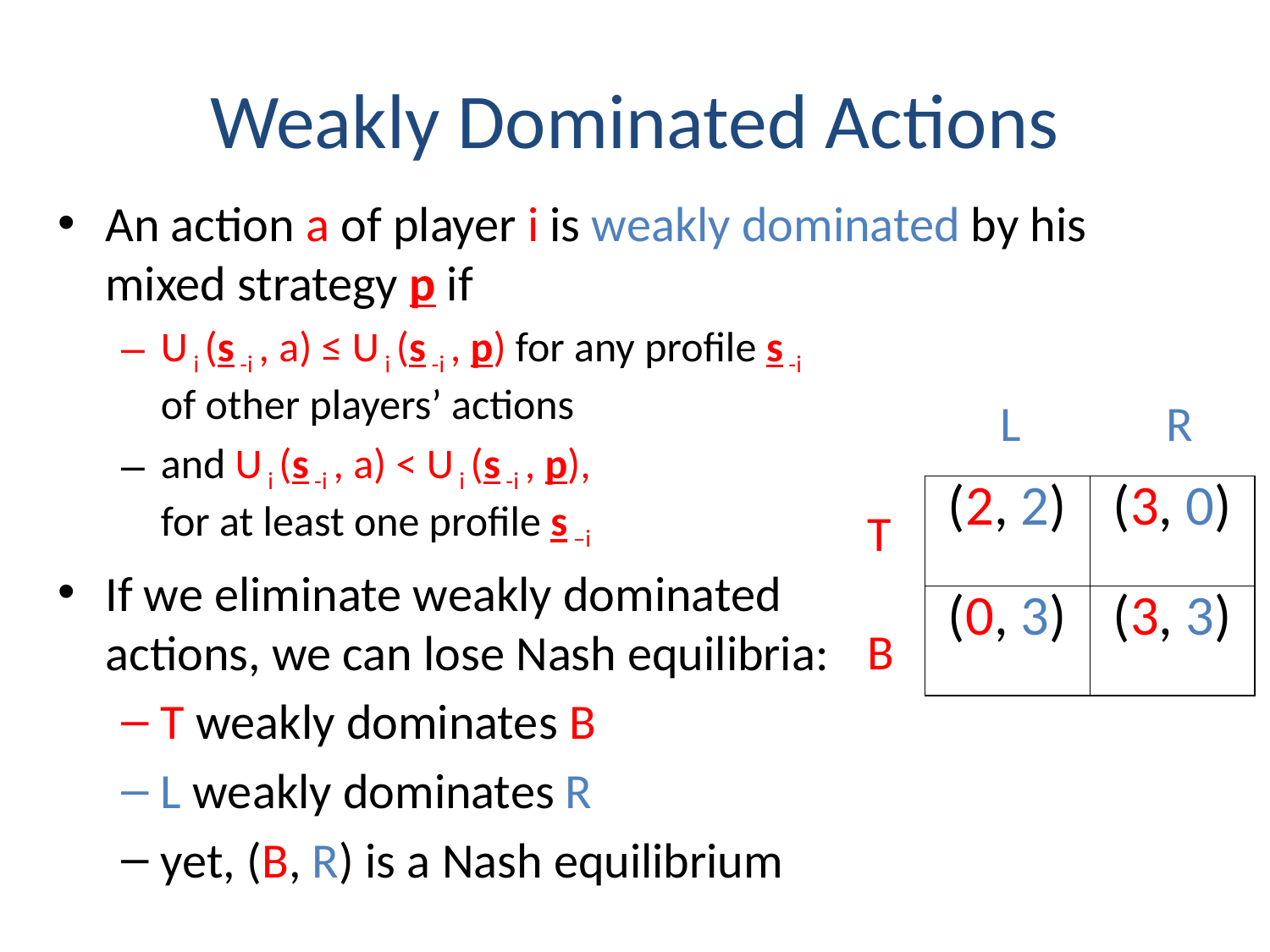

# Weakly Dominated Actions
An action a of player i is weakly dominated by his mixed strategy p if
U i (s -i , a) ≤ U i (s -i , p) for any profile s -i
of other players’ actions
and U i (s -i , a) < U i (s -i , p),
for at least one profile s –i
If we eliminate weakly dominated
actions, we can lose Nash equilibria:
T weakly dominates B
L weakly dominates R
yet, (B, R) is a Nash equilibrium
 L             R
T

B
| (2, 2) | (3, 0) |
| --- | --- |
| (0, 3) | (3, 3) |